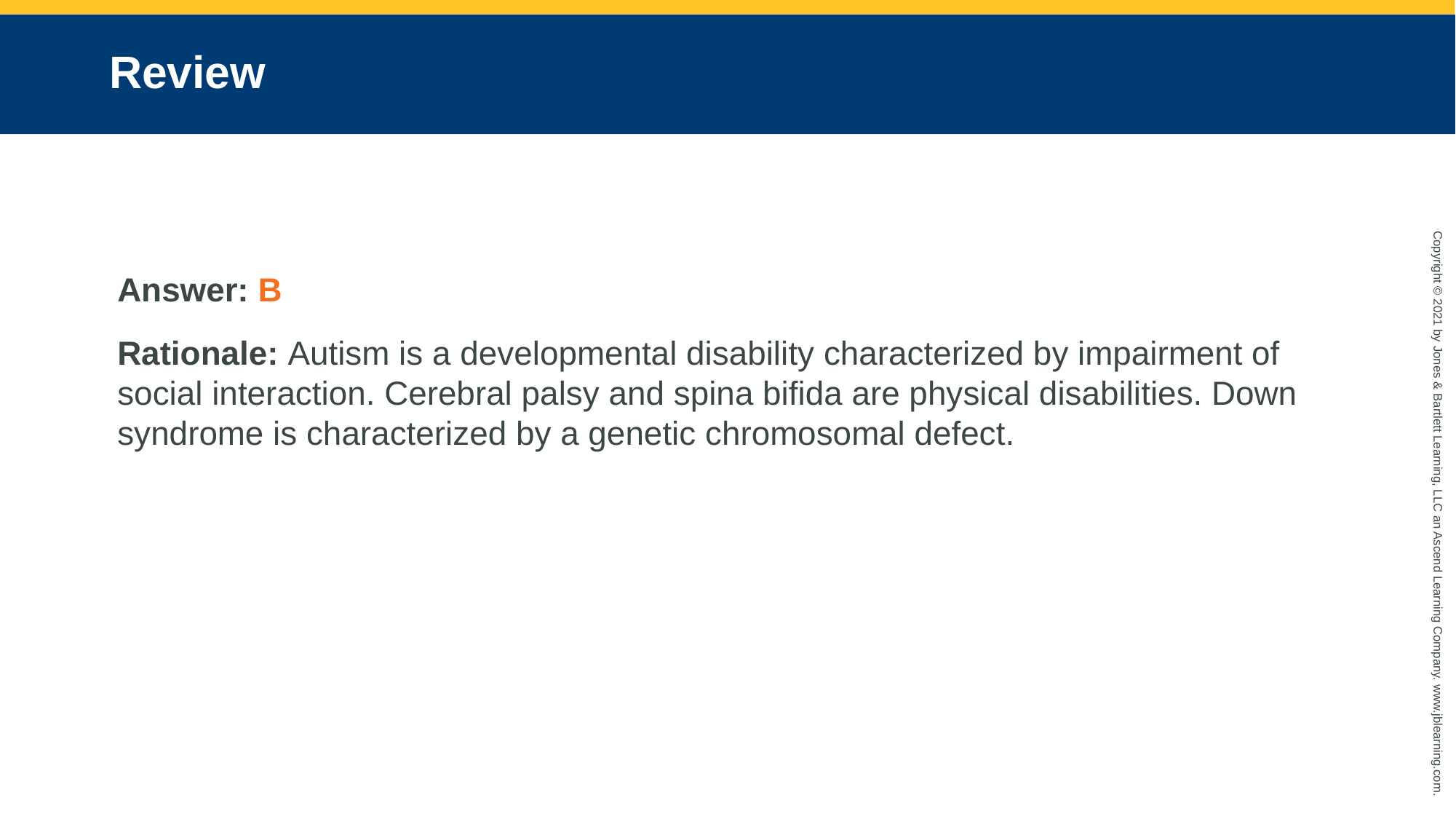

# Review
Answer: B
Rationale: Autism is a developmental disability characterized by impairment of social interaction. Cerebral palsy and spina bifida are physical disabilities. Down syndrome is characterized by a genetic chromosomal defect.